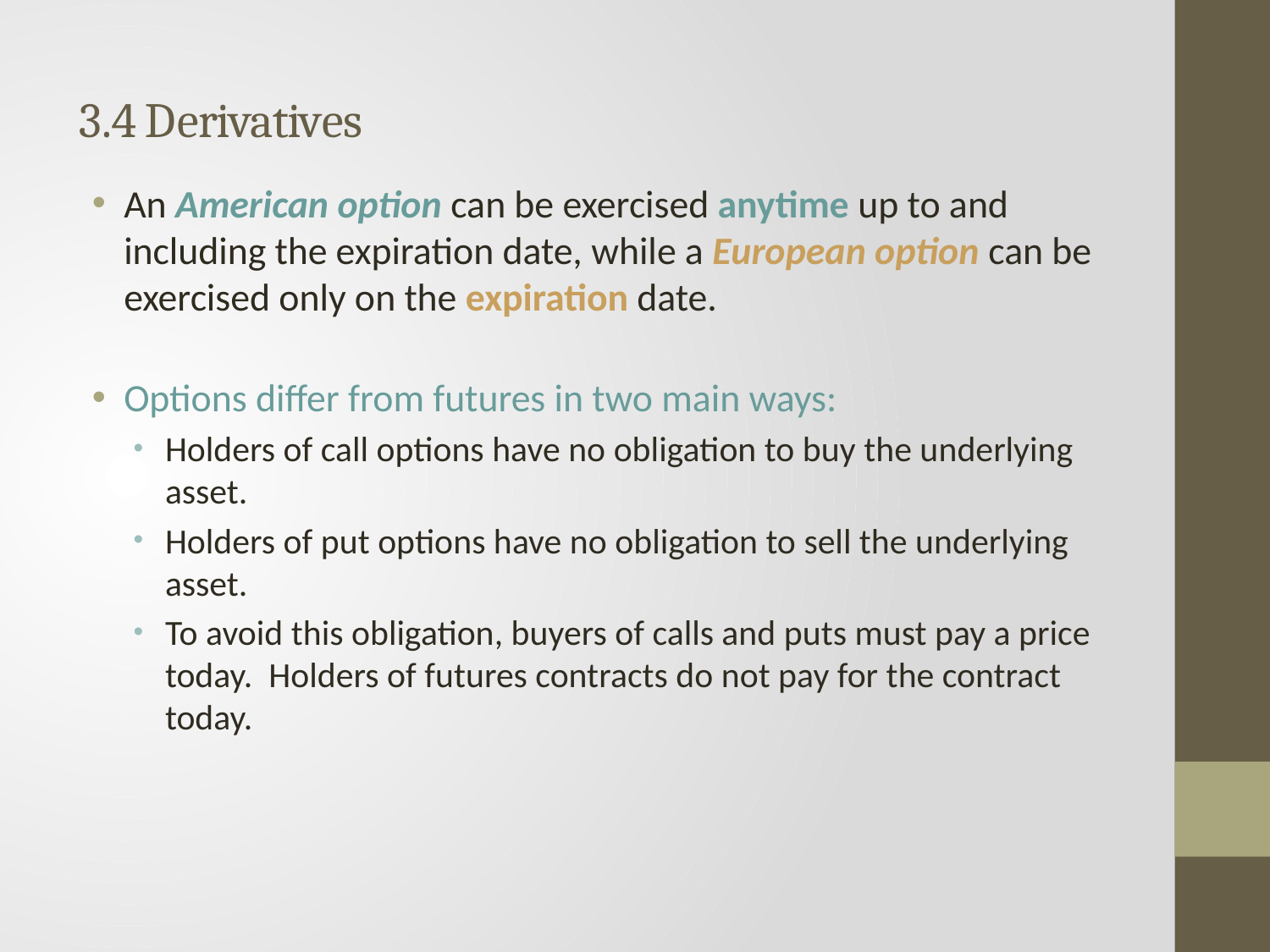

# 3.4 Derivatives
An American option can be exercised anytime up to and including the expiration date, while a European option can be exercised only on the expiration date.
Options differ from futures in two main ways:
Holders of call options have no obligation to buy the underlying asset.
Holders of put options have no obligation to sell the underlying asset.
To avoid this obligation, buyers of calls and puts must pay a price today.  Holders of futures contracts do not pay for the contract today.